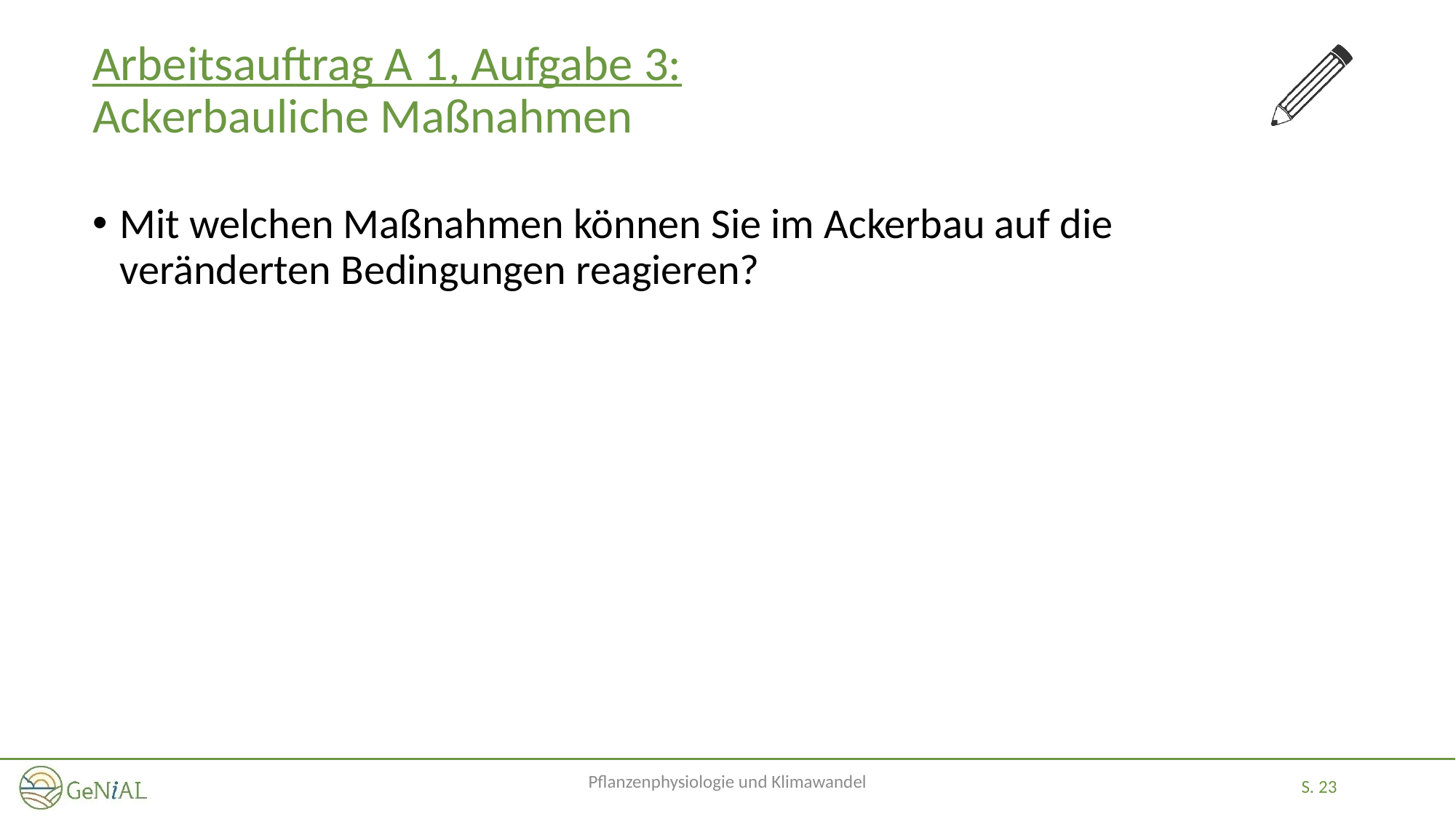

# Arbeitsauftrag A 1, Aufgabe 3: Ackerbauliche Maßnahmen
Mit welchen Maßnahmen können Sie im Ackerbau auf die veränderten Bedingungen reagieren?
Pflanzenphysiologie und Klimawandel